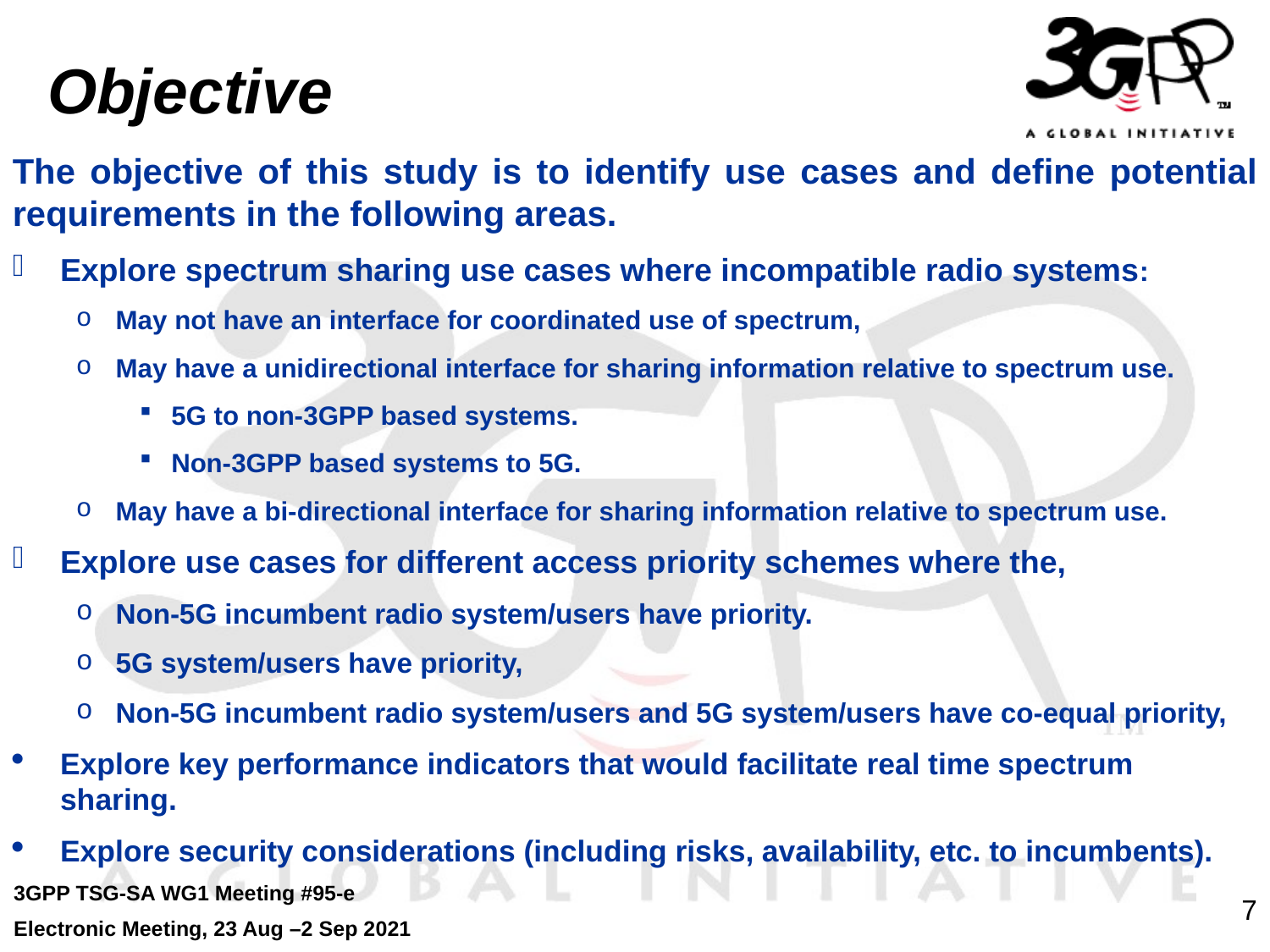

# Objective
The objective of this study is to identify use cases and define potential requirements in the following areas.
Explore spectrum sharing use cases where incompatible radio systems:
May not have an interface for coordinated use of spectrum,
May have a unidirectional interface for sharing information relative to spectrum use.
5G to non-3GPP based systems.
Non-3GPP based systems to 5G.
May have a bi-directional interface for sharing information relative to spectrum use.
Explore use cases for different access priority schemes where the,
Non-5G incumbent radio system/users have priority.
5G system/users have priority,
Non-5G incumbent radio system/users and 5G system/users have co-equal priority,
Explore key performance indicators that would facilitate real time spectrum sharing.
Explore security considerations (including risks, availability, etc. to incumbents).

3GPP TSG-SA WG1 Meeting #95-e
Electronic Meeting, 23 Aug –2 Sep 2021
7